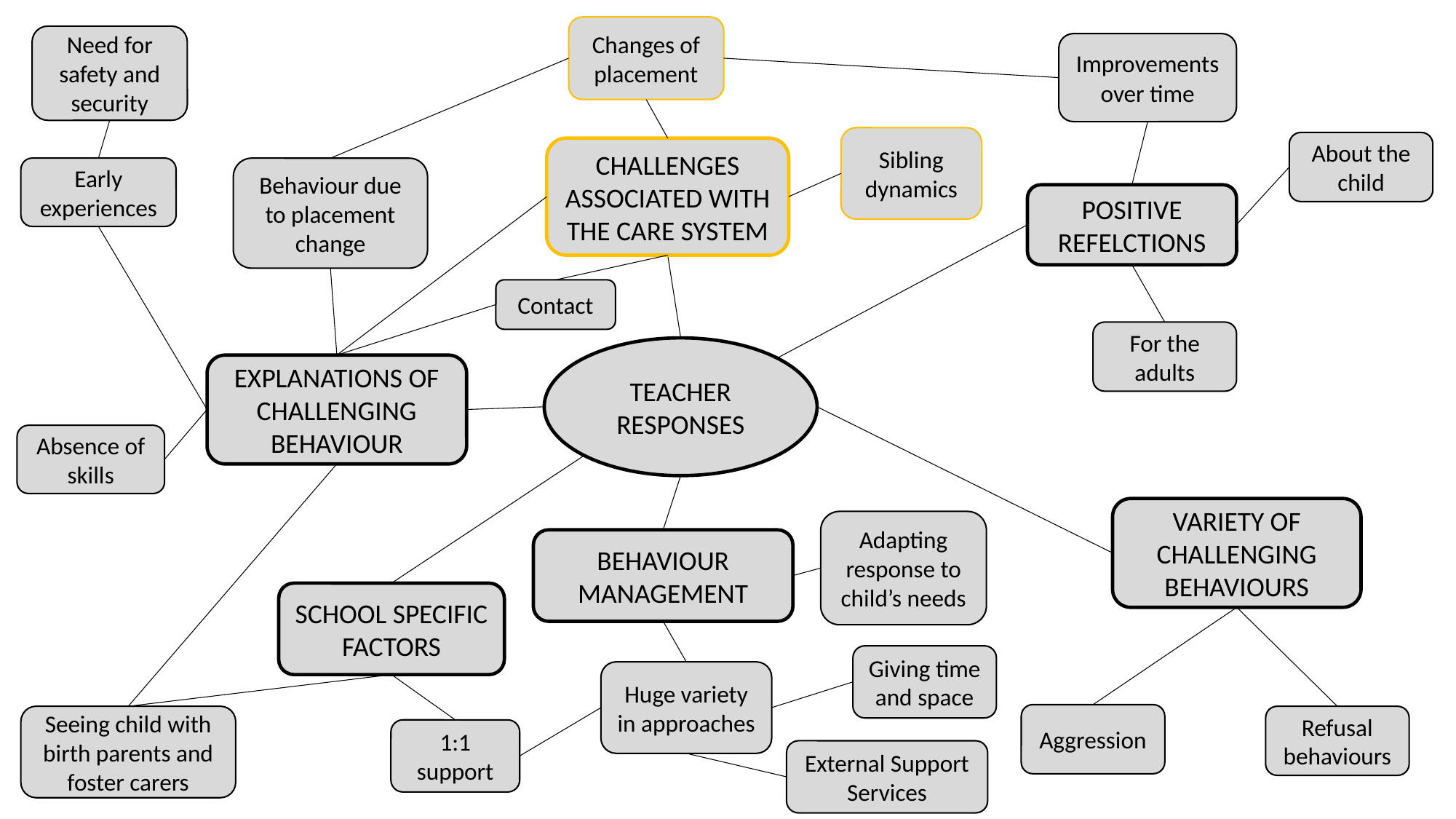

Changes of placement
Need for safety and security
Improvements over time
Sibling dynamics
About the child
CHALLENGES ASSOCIATED WITH THE CARE SYSTEM
Early experiences
Behaviour due to placement change
POSITIVE REFELCTIONS
Contact
For the adults
TEACHER RESPONSES
EXPLANATIONS OF CHALLENGING BEHAVIOUR
Absence of skills
VARIETY OF CHALLENGING BEHAVIOURS
Adapting response to child’s needs
BEHAVIOUR MANAGEMENT
SCHOOL SPECIFIC FACTORS
Giving time and space
Huge variety in approaches
Aggression
Seeing child with birth parents and foster carers
Refusal behaviours
1:1 support
External Support Services